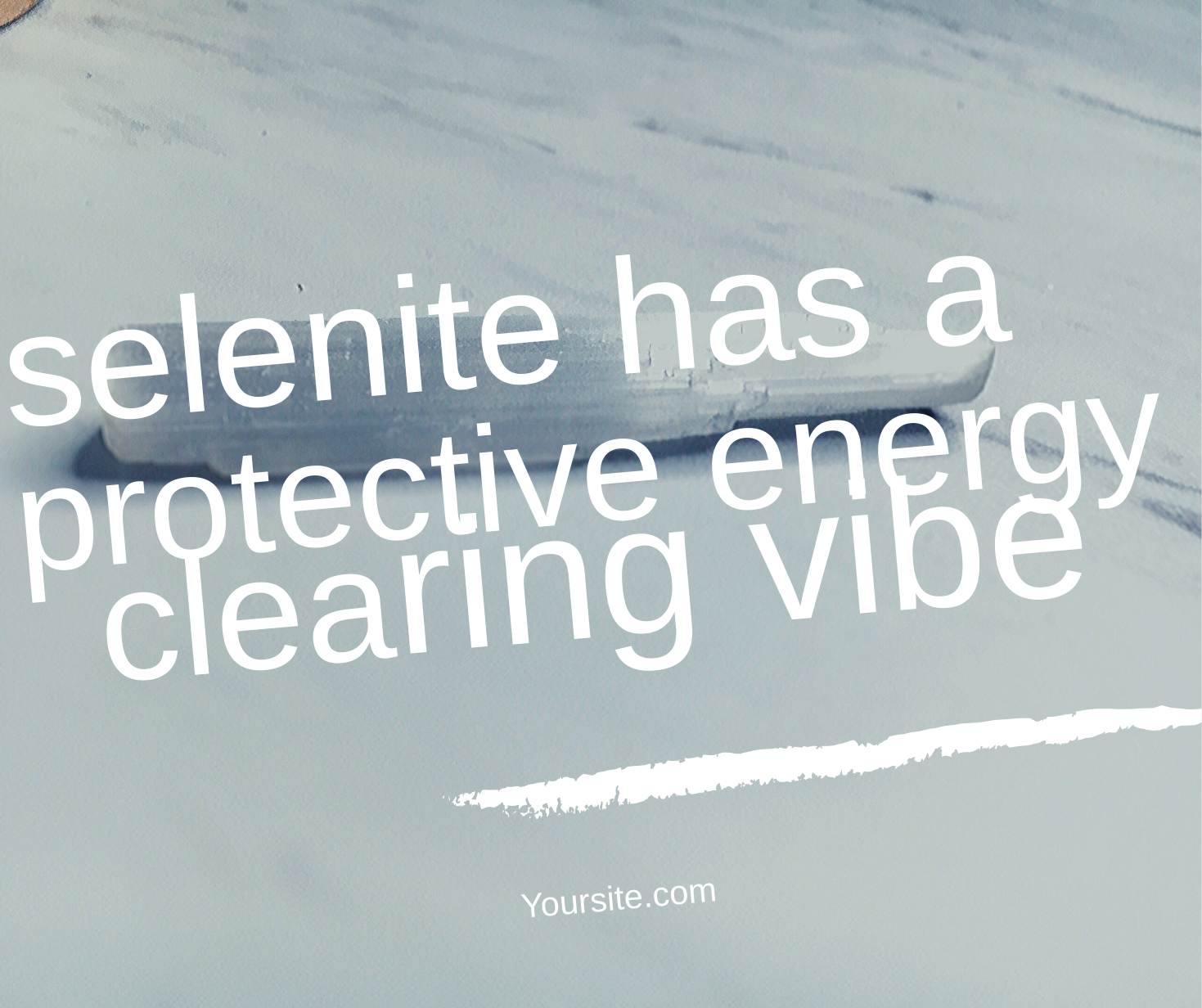

selenite has a
protective energy
clearing vibe

Yoursite.com